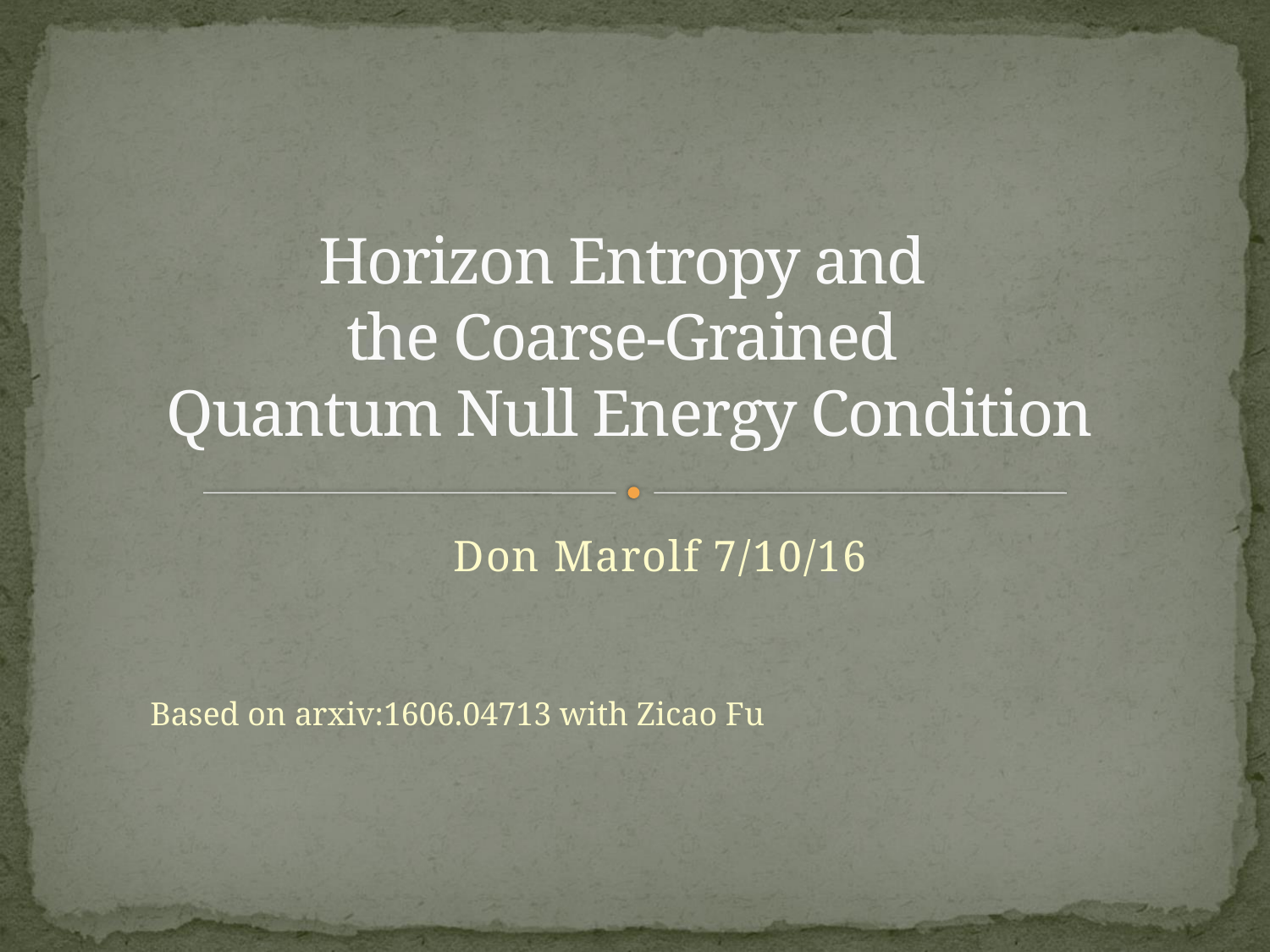

# Horizon Entropy and the Coarse-Grained Quantum Null Energy Condition
Don Marolf 7/10/16
Based on arxiv:1606.04713 with Zicao Fu